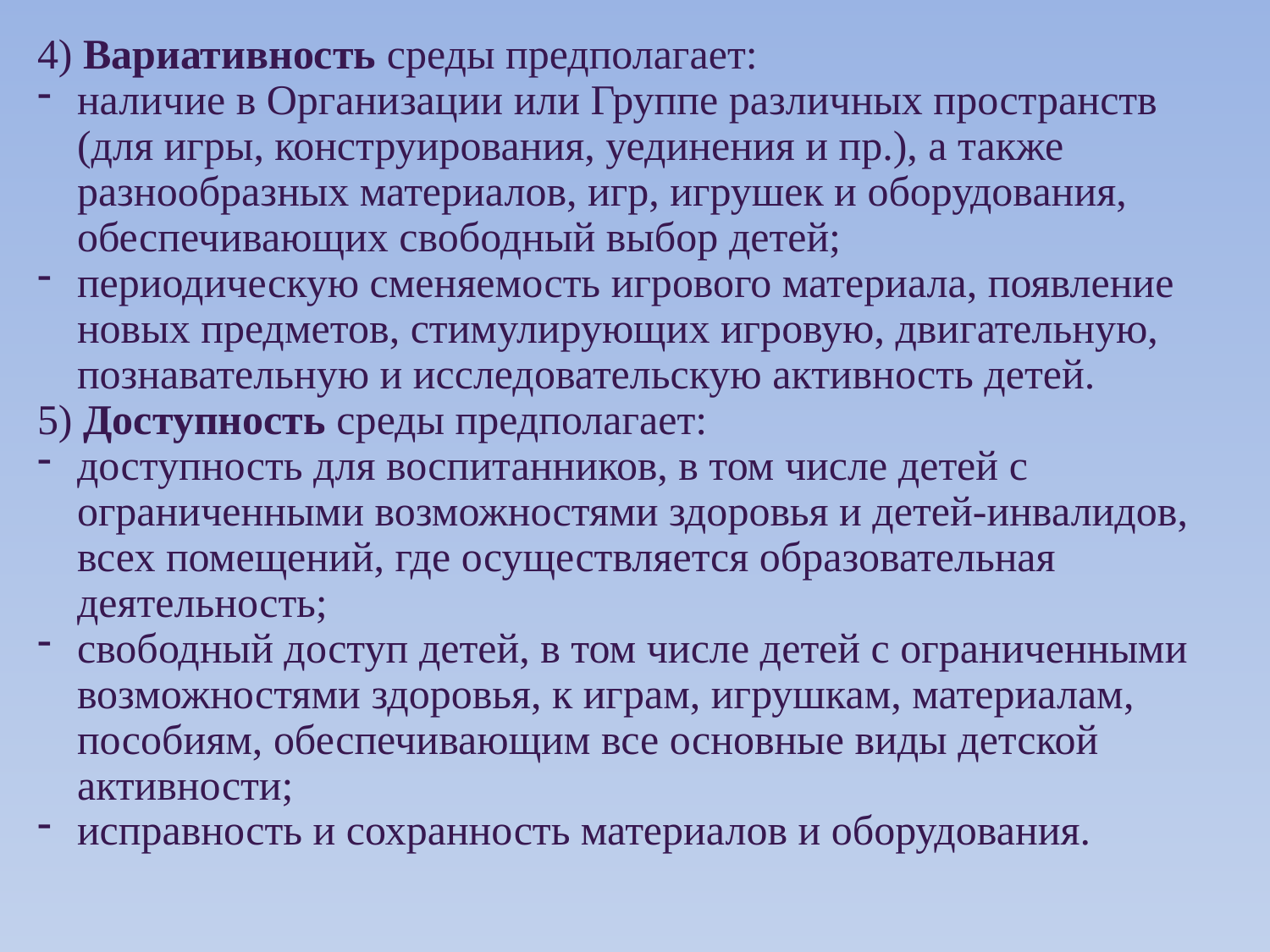

4) Вариативность среды предполагает:
наличие в Организации или Группе различных пространств (для игры, конструирования, уединения и пр.), а также разнообразных материалов, игр, игрушек и оборудования, обеспечивающих свободный выбор детей;
периодическую сменяемость игрового материала, появление новых предметов, стимулирующих игровую, двигательную, познавательную и исследовательскую активность детей.
5) Доступность среды предполагает:
доступность для воспитанников, в том числе детей с ограниченными возможностями здоровья и детей-инвалидов, всех помещений, где осуществляется образовательная деятельность;
свободный доступ детей, в том числе детей с ограниченными возможностями здоровья, к играм, игрушкам, материалам, пособиям, обеспечивающим все основные виды детской активности;
исправность и сохранность материалов и оборудования.